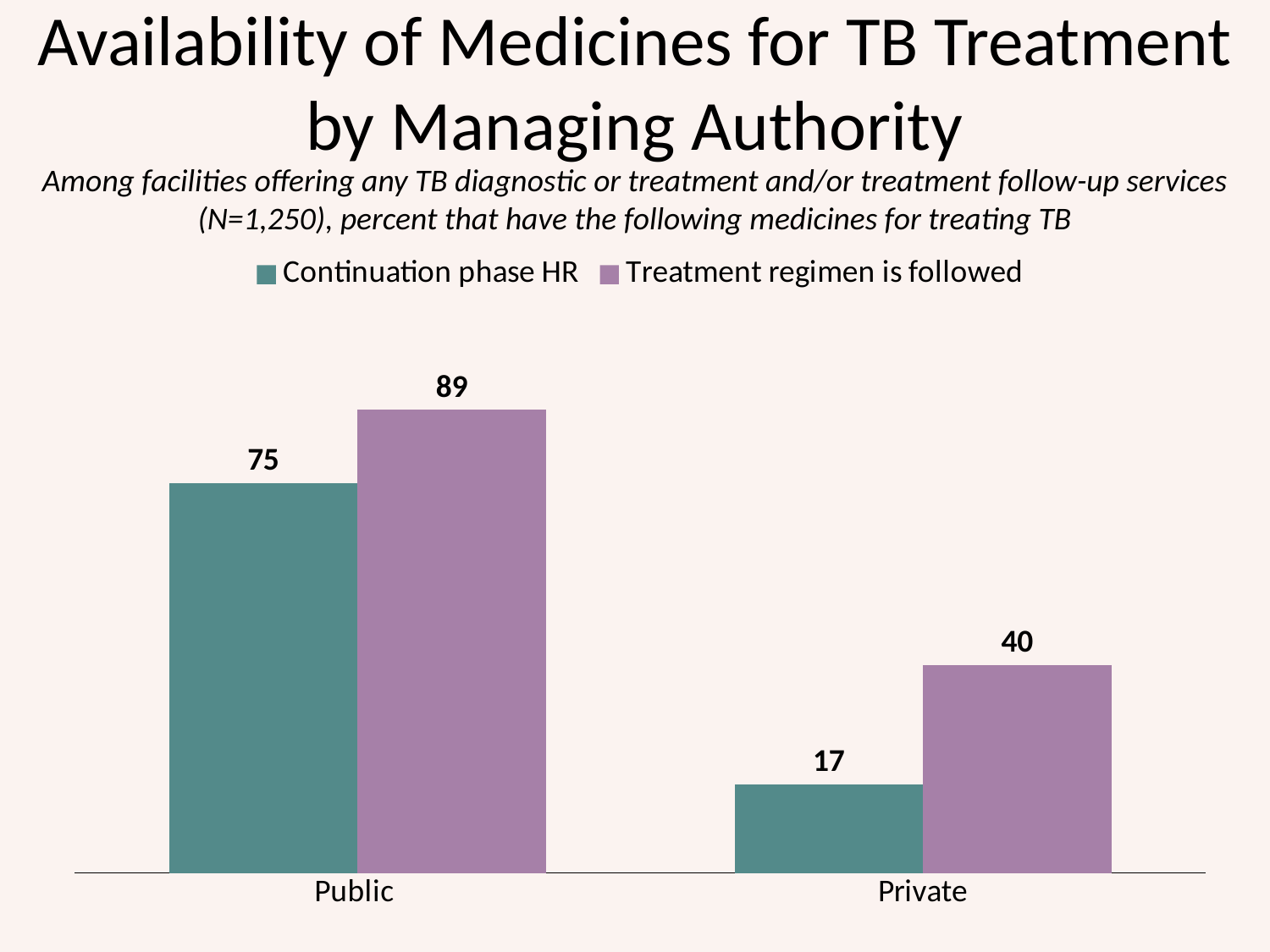

# Availability of Medicines for TB Treatment by Managing Authority
Among facilities offering any TB diagnostic or treatment and/or treatment follow-up services (N=1,250), percent that have the following medicines for treating TB

### Chart

| Category | Continuation phase HR | Treatment regimen is followed |
|---|---|---|
| Public  | 75.0 | 89.0 |
| Private | 17.0 | 40.0 |